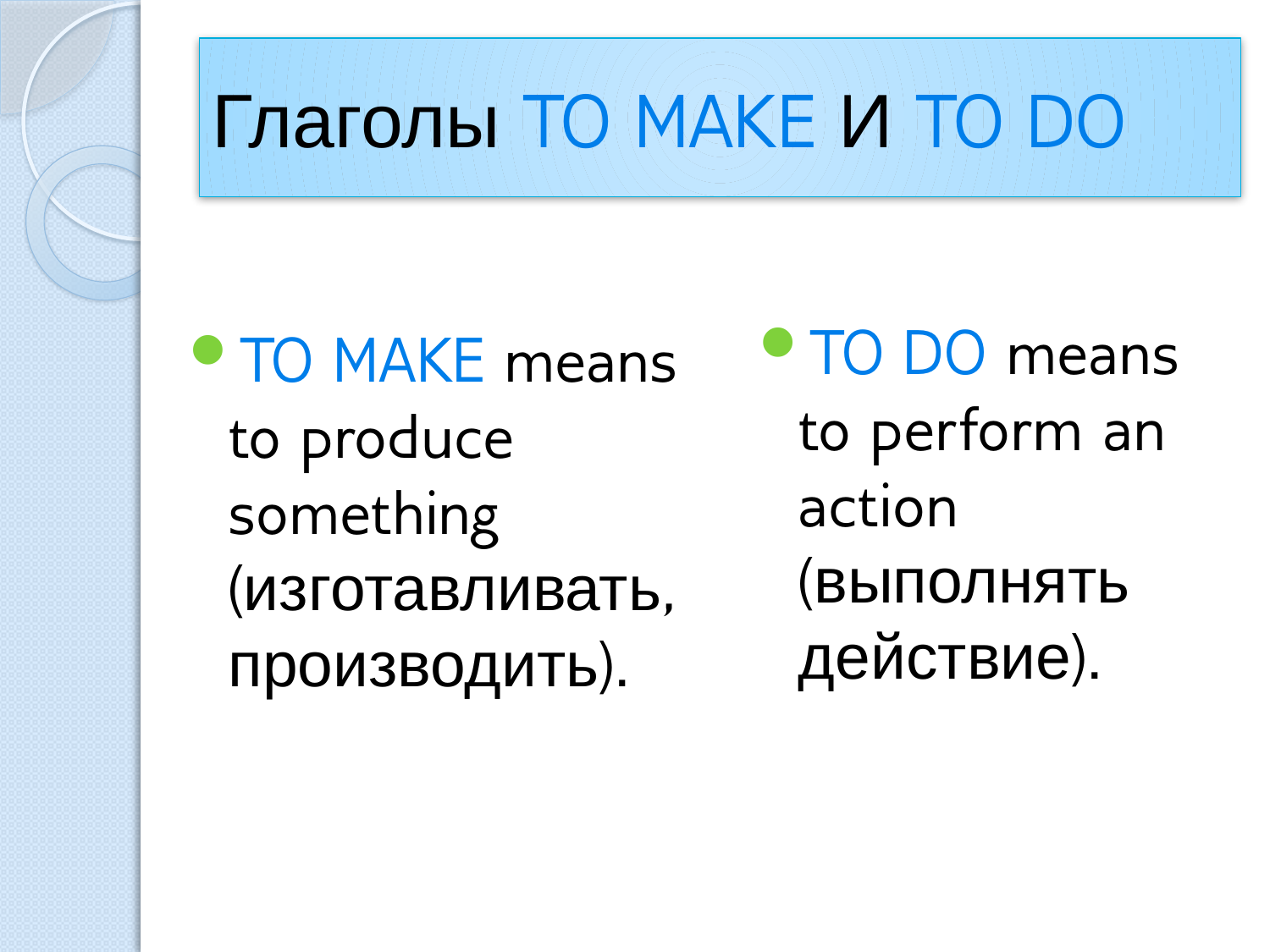

# Глаголы TO MAKE И TO DO
TO DO means to perform an action (выполнять действие).
TO MAKE means to produce something (изготавливать, производить).